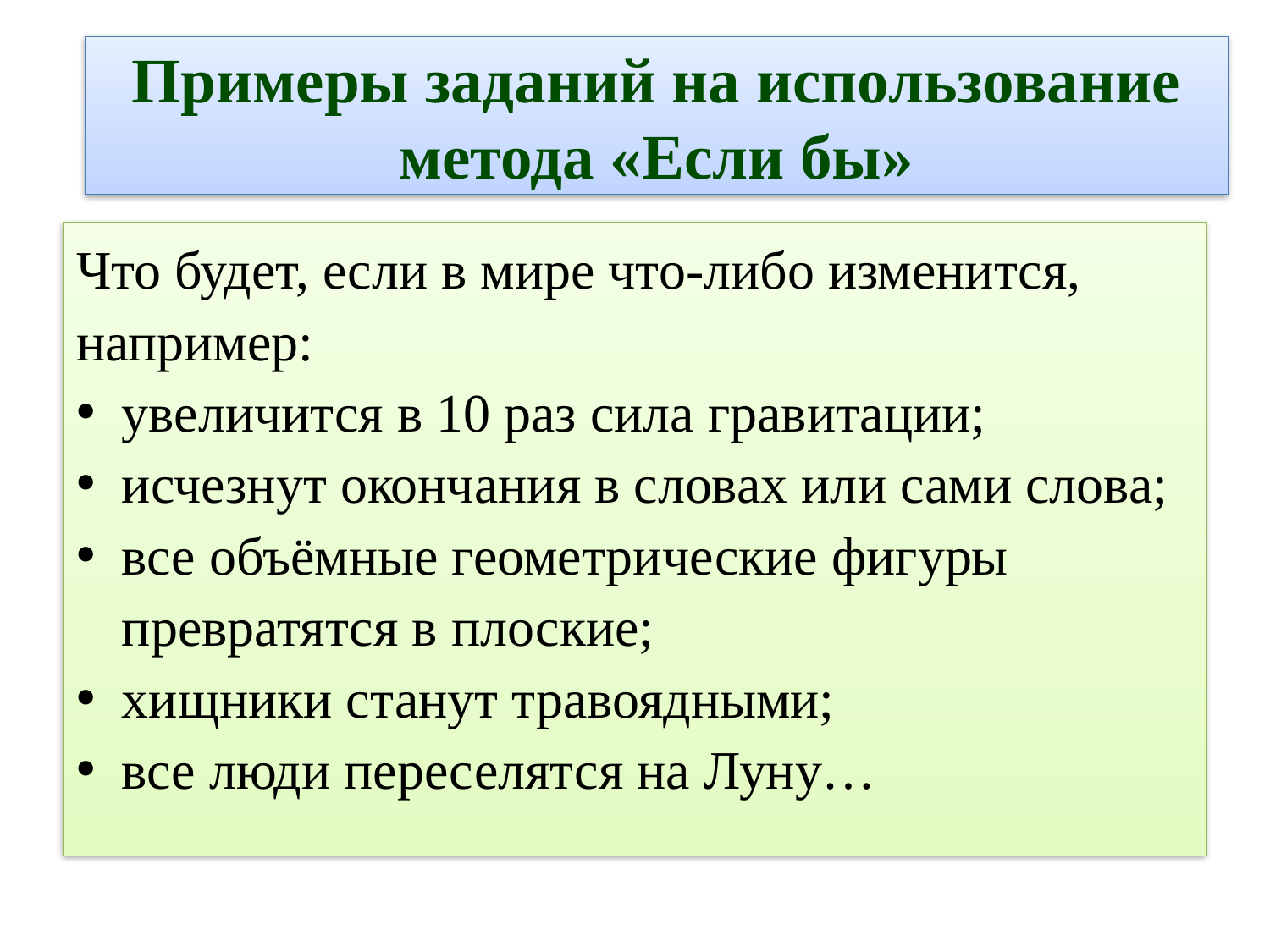

# Примеры заданий на использование метода «Если бы»
Что будет, если в мире что-либо изменится, например:
увеличится в 10 раз сила гравитации;
исчезнут окончания в словах или сами слова;
все объёмные геометрические фигуры превратятся в плоские;
хищники станут травоядными;
все люди переселятся на Луну…